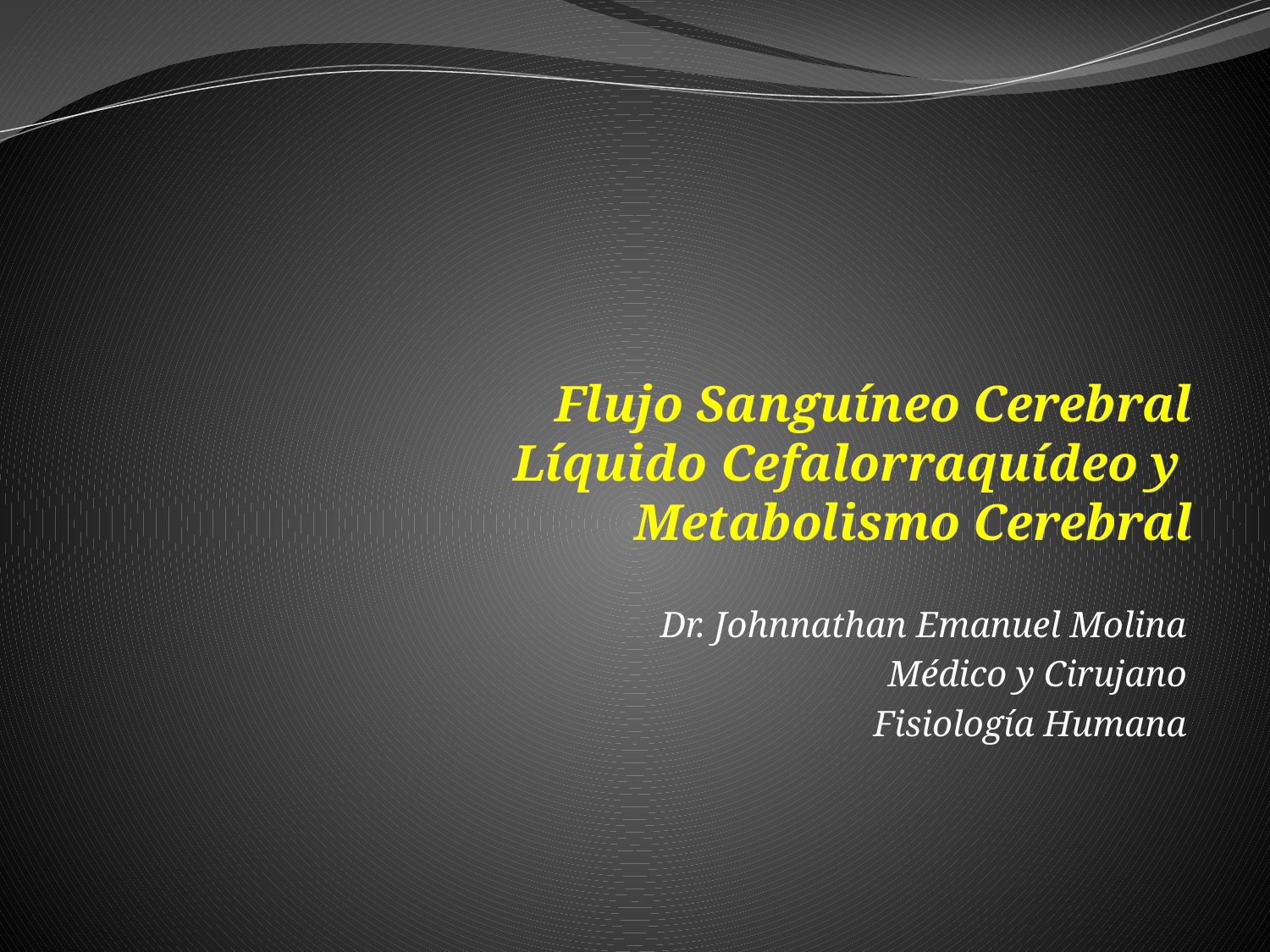

# Flujo Sanguíneo Cerebral Líquido Cefalorraquídeo y Metabolismo Cerebral
Dr. Johnnathan Emanuel Molina
Médico y Cirujano
Fisiología Humana